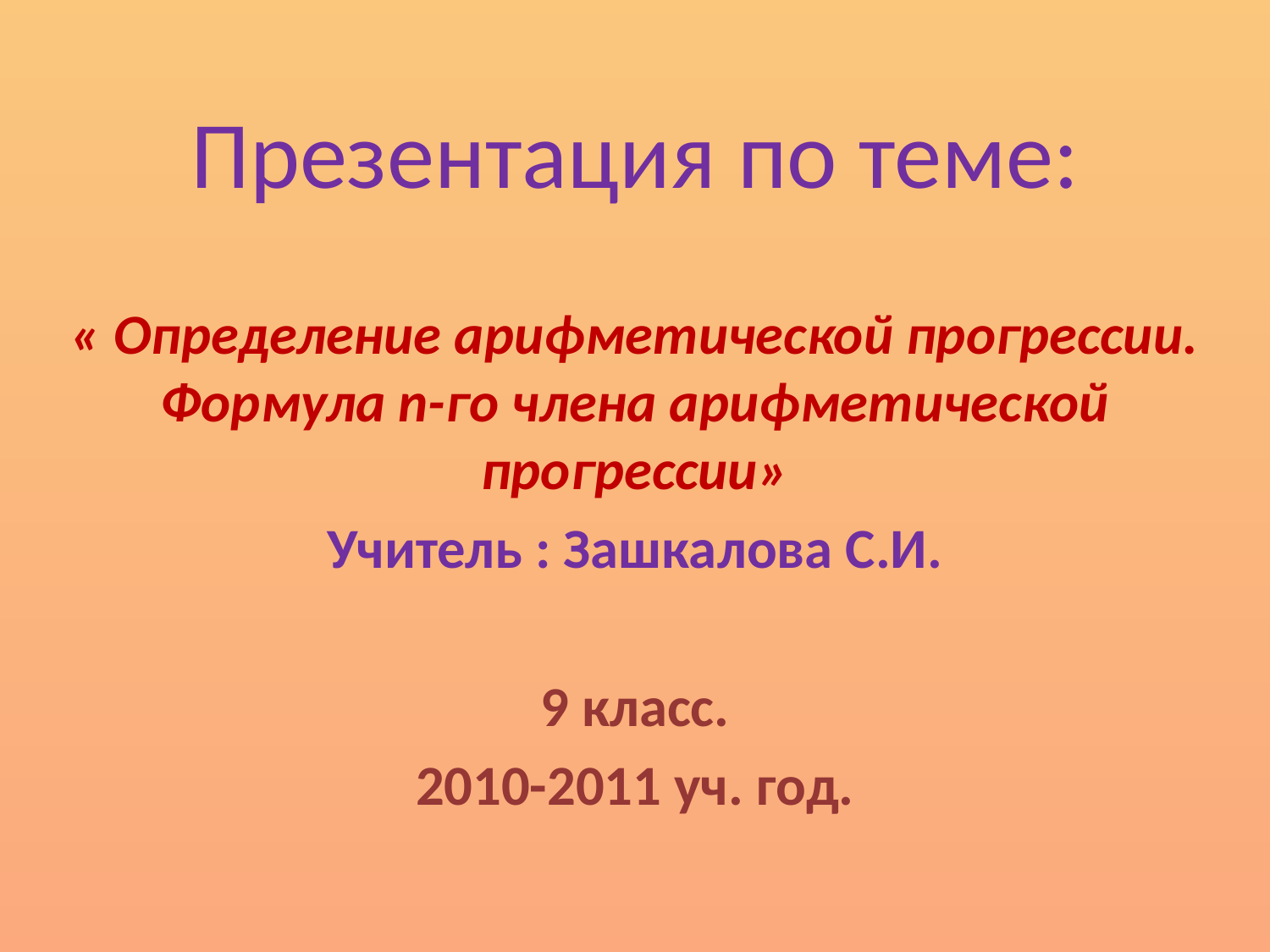

Презентация по теме:

« Определение арифметической прогрессии. Формула n-го члена арифметической прогрессии»
Учитель : Зашкалова С.И.

9 класс.
2010-2011 уч. год.